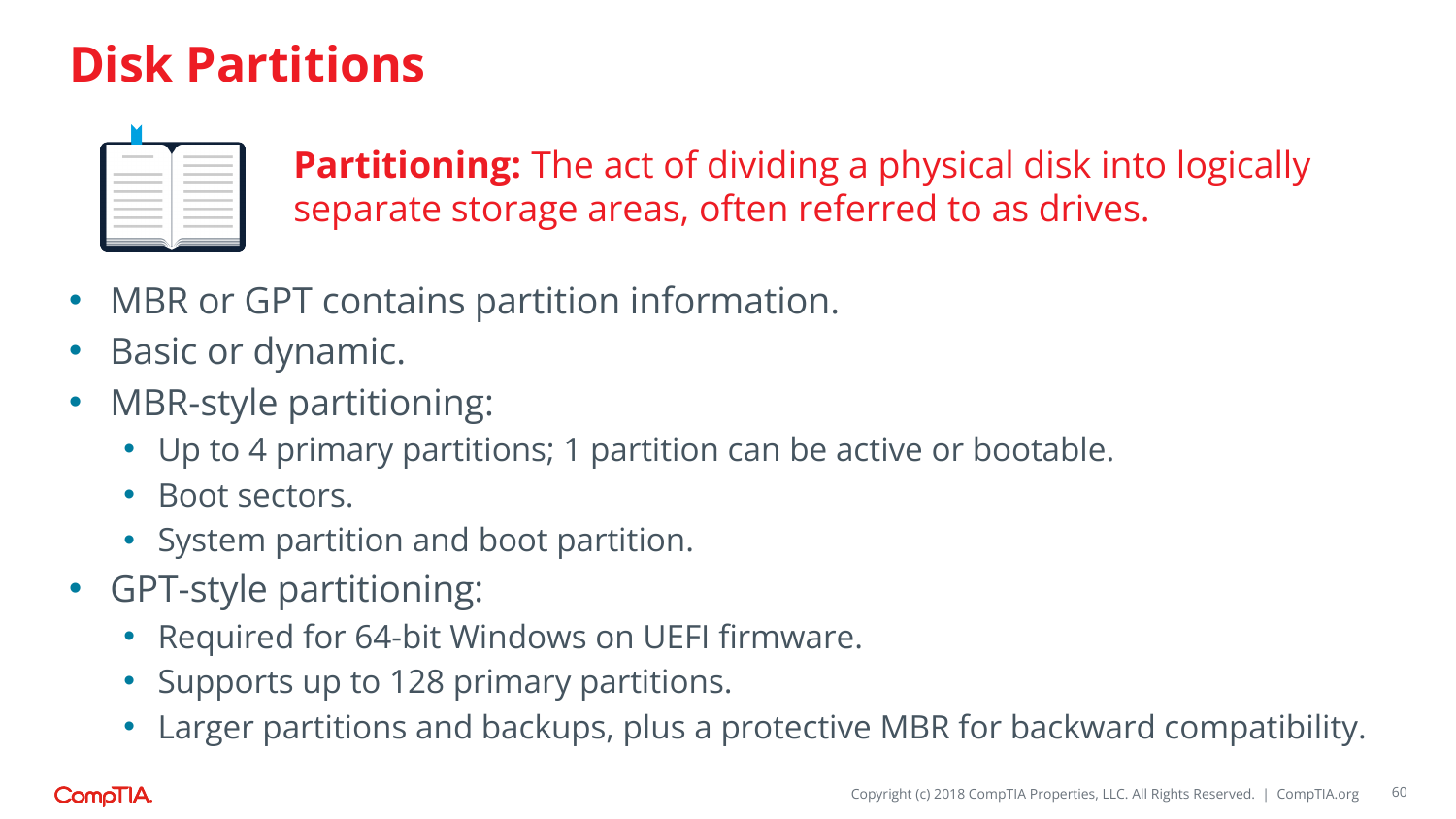

# Disk Partitions
Partitioning: The act of dividing a physical disk into logically separate storage areas, often referred to as drives.
MBR or GPT contains partition information.
Basic or dynamic.
MBR-style partitioning:
Up to 4 primary partitions; 1 partition can be active or bootable.
Boot sectors.
System partition and boot partition.
GPT-style partitioning:
Required for 64-bit Windows on UEFI firmware.
Supports up to 128 primary partitions.
Larger partitions and backups, plus a protective MBR for backward compatibility.
60